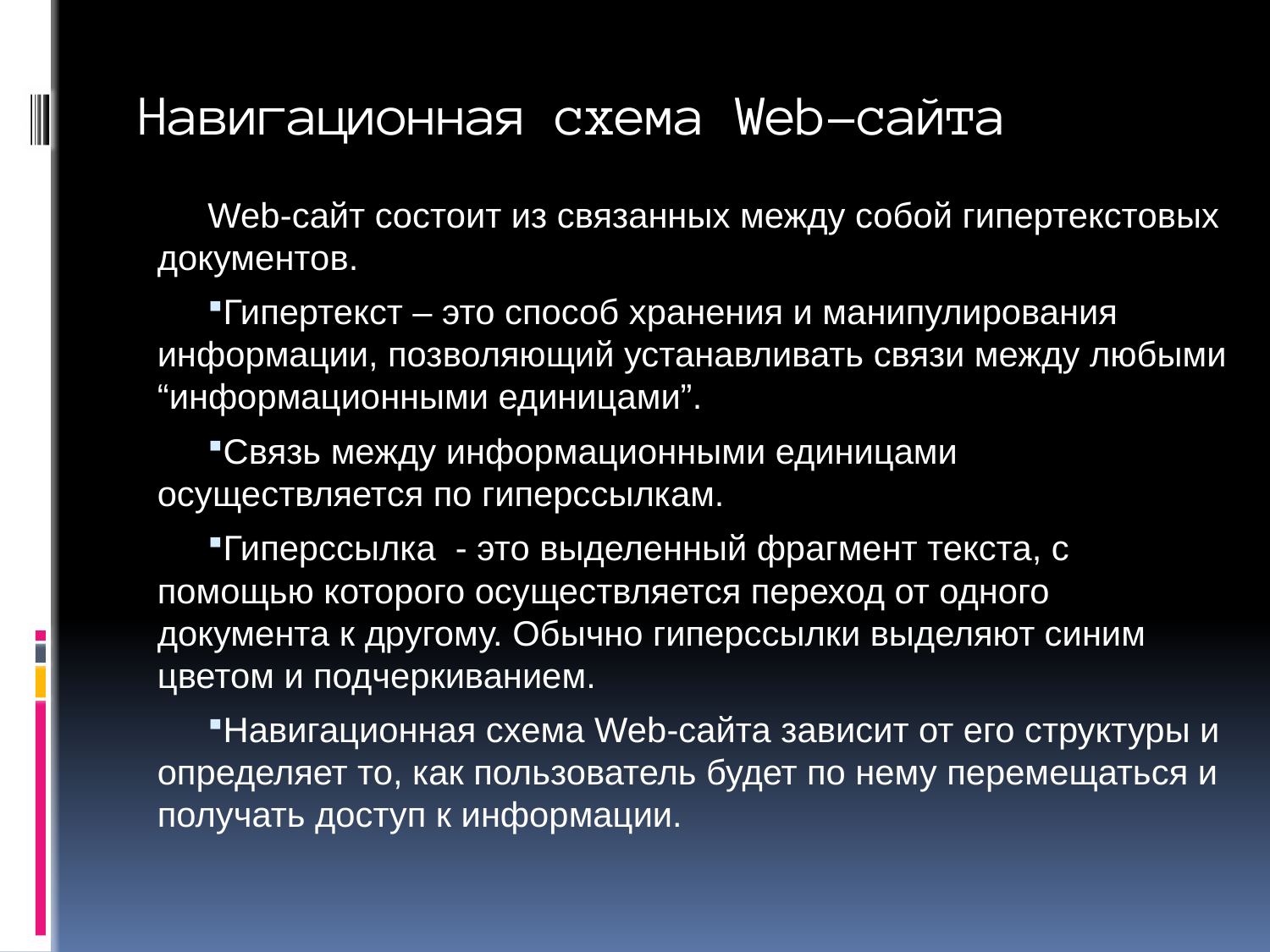

# Навигационная схема Web-сайта
Web-сайт состоит из связанных между собой гипертекстовых документов.
Гипертекст – это способ хранения и манипулирования информации, позволяющий устанавливать связи между любыми “информационными единицами”.
Связь между информационными единицами осуществляется по гиперссылкам.
Гиперссылка  - это выделенный фрагмент текста, с помощью которого осуществляется переход от одного документа к другому. Обычно гиперссылки выделяют синим цветом и подчеркиванием.
Навигационная схема Web-сайта зависит от его структуры и определяет то, как пользователь будет по нему перемещаться и получать доступ к информации.